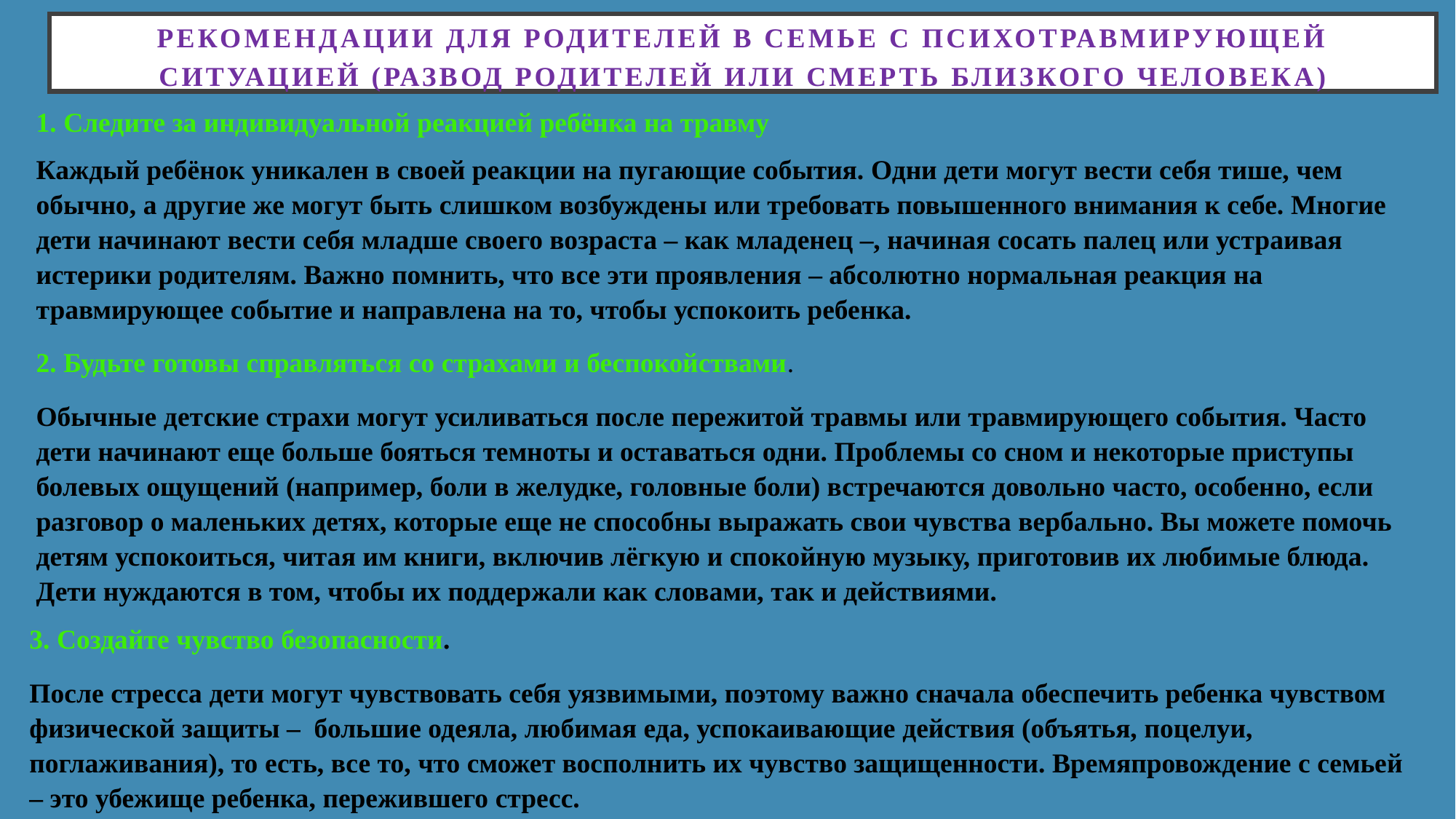

Рекомендации для родителей в семье с психотравмирующей ситуацией (развод родителей или смерть близкого человека)
1. Следите за индивидуальной реакцией ребёнка на травму
Каждый ребёнок уникален в своей реакции на пугающие события. Одни дети могут вести себя тише, чем обычно, а другие же могут быть слишком возбуждены или требовать повышенного внимания к себе. Многие дети начинают вести себя младше своего возраста – как младенец –, начиная сосать палец или устраивая истерики родителям. Важно помнить, что все эти проявления – абсолютно нормальная реакция на травмирующее событие и направлена на то, чтобы успокоить ребенка.
2. Будьте готовы справляться со страхами и беспокойствами.
Обычные детские страхи могут усиливаться после пережитой травмы или травмирующего события. Часто дети начинают еще больше бояться темноты и оставаться одни. Проблемы со сном и некоторые приступы болевых ощущений (например, боли в желудке, головные боли) встречаются довольно часто, особенно, если разговор о маленьких детях, которые еще не способны выражать свои чувства вербально. Вы можете помочь детям успокоиться, читая им книги, включив лёгкую и спокойную музыку, приготовив их любимые блюда. Дети нуждаются в том, чтобы их поддержали как словами, так и действиями.
3. Создайте чувство безопасности.
После стресса дети могут чувствовать себя уязвимыми, поэтому важно сначала обеспечить ребенка чувством физической защиты –  большие одеяла, любимая еда, успокаивающие действия (объятья, поцелуи, поглаживания), то есть, все то, что сможет восполнить их чувство защищенности. Времяпровождение с семьей – это убежище ребенка, пережившего стресс.